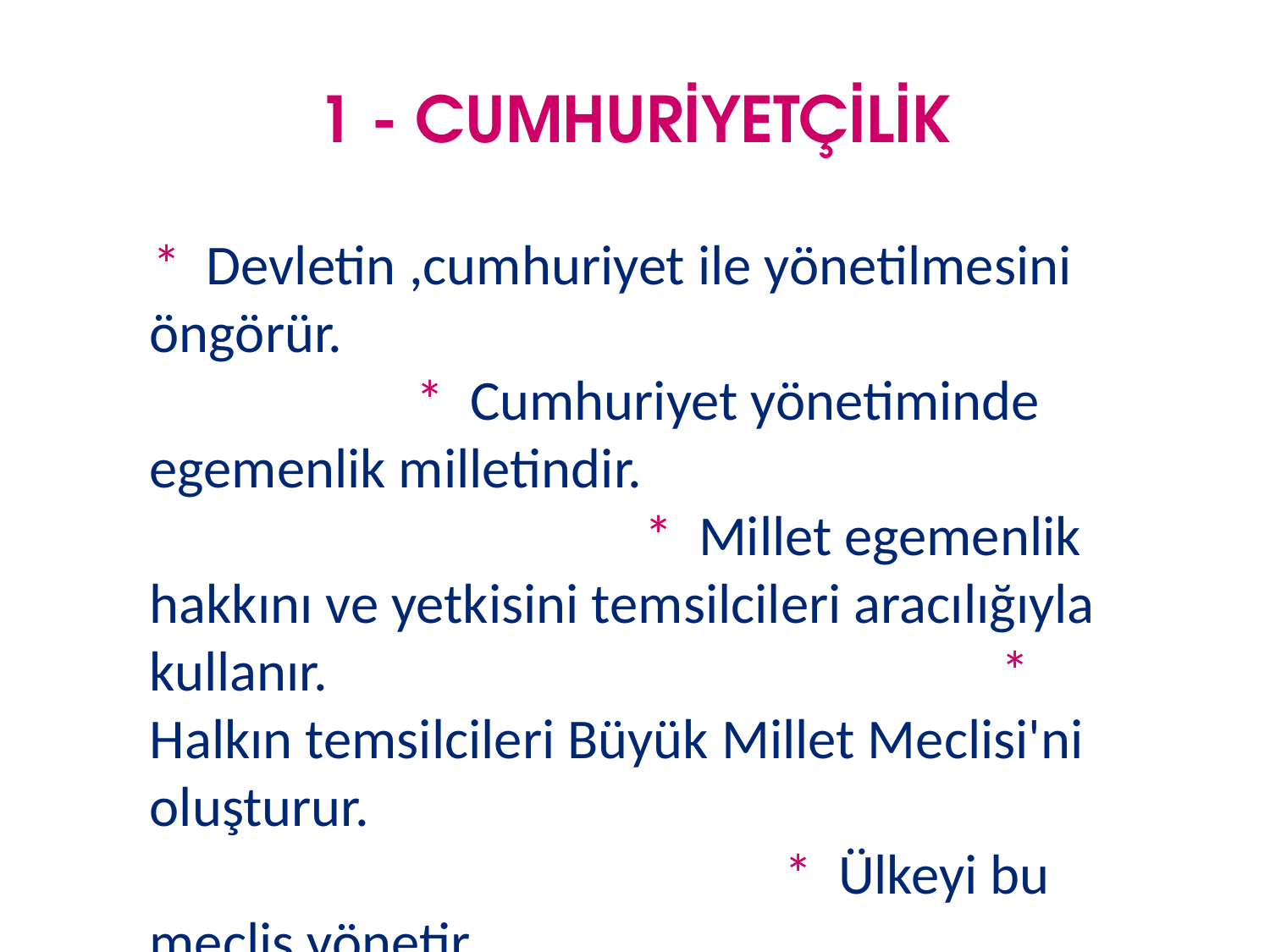

# 1 - CUMHURİYETÇİLİK
    *  Devletin ,cumhuriyet ile yönetilmesini  öngörür.                                                                                   *  Cumhuriyet yönetiminde egemenlik milletindir.                                                                              *  Millet egemenlik hakkını ve yetkisini temsilcileri aracılığıyla kullanır.                                                     *  Halkın temsilcileri Büyük Millet Meclisi'ni oluşturur.                                                                                                              *  Ülkeyi bu meclis yönetir.